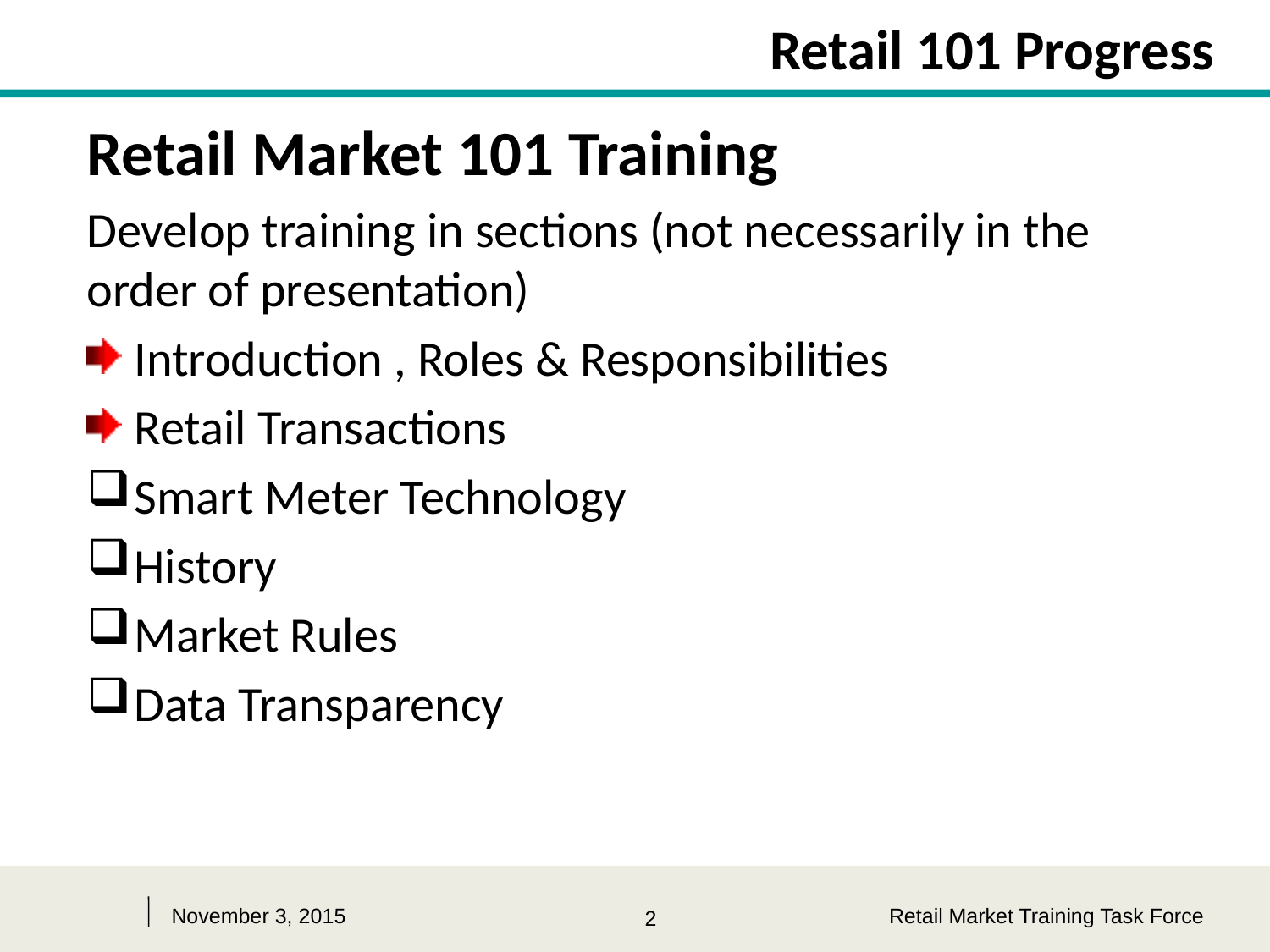

# Retail 101 Progress
Retail Market 101 Training
Develop training in sections (not necessarily in the order of presentation)
Introduction , Roles & Responsibilities
Retail Transactions
Smart Meter Technology
History
Market Rules
Data Transparency

November 3, 2015
Retail Market Training Task Force